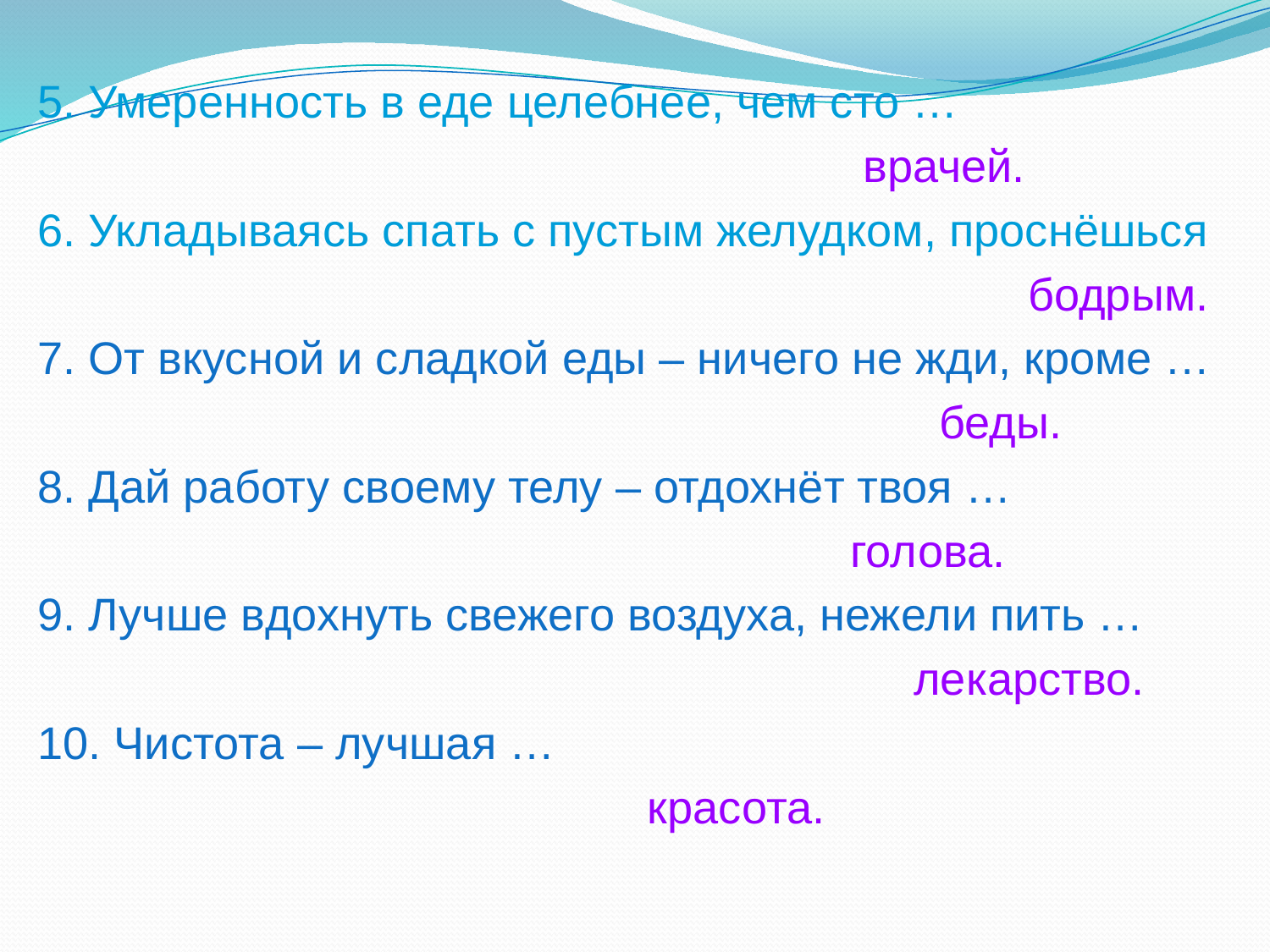

5. Умеренность в еде целебнее, чем сто …
                                                                 врачей.
6. Укладываясь спать с пустым желудком, проснёшься
                                                                              бодрым.
7. От вкусной и сладкой еды – ничего не жди, кроме …
                                                                       беды.
8. Дай работу своему телу – отдохнёт твоя …
                                                                голова.
9. Лучше вдохнуть свежего воздуха, нежели пить …
                                                                     лекарство.
10. Чистота – лучшая …
                                                красота.